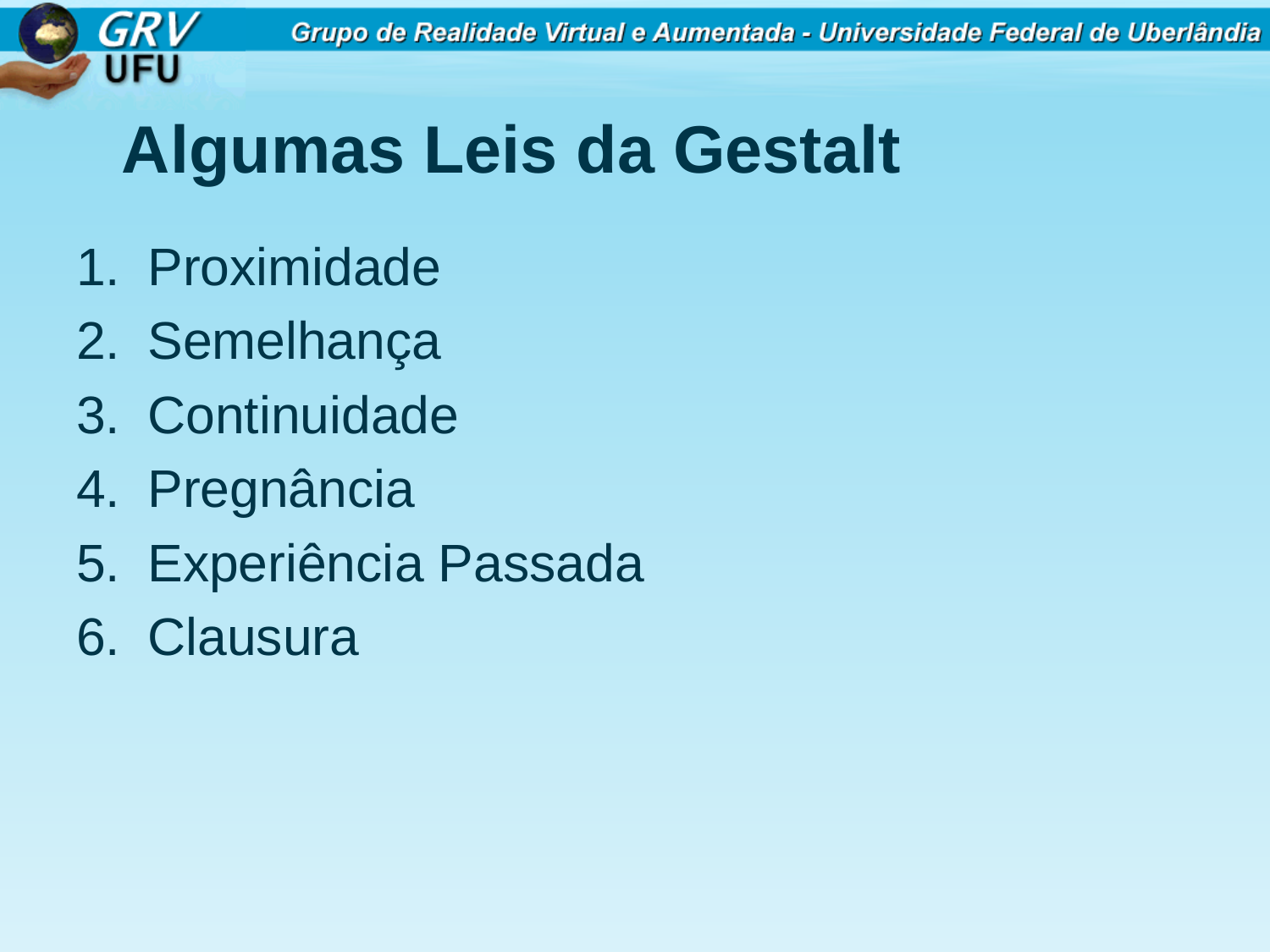

# Algumas Leis da Gestalt
Proximidade
Semelhança
Continuidade
Pregnância
Experiência Passada
Clausura